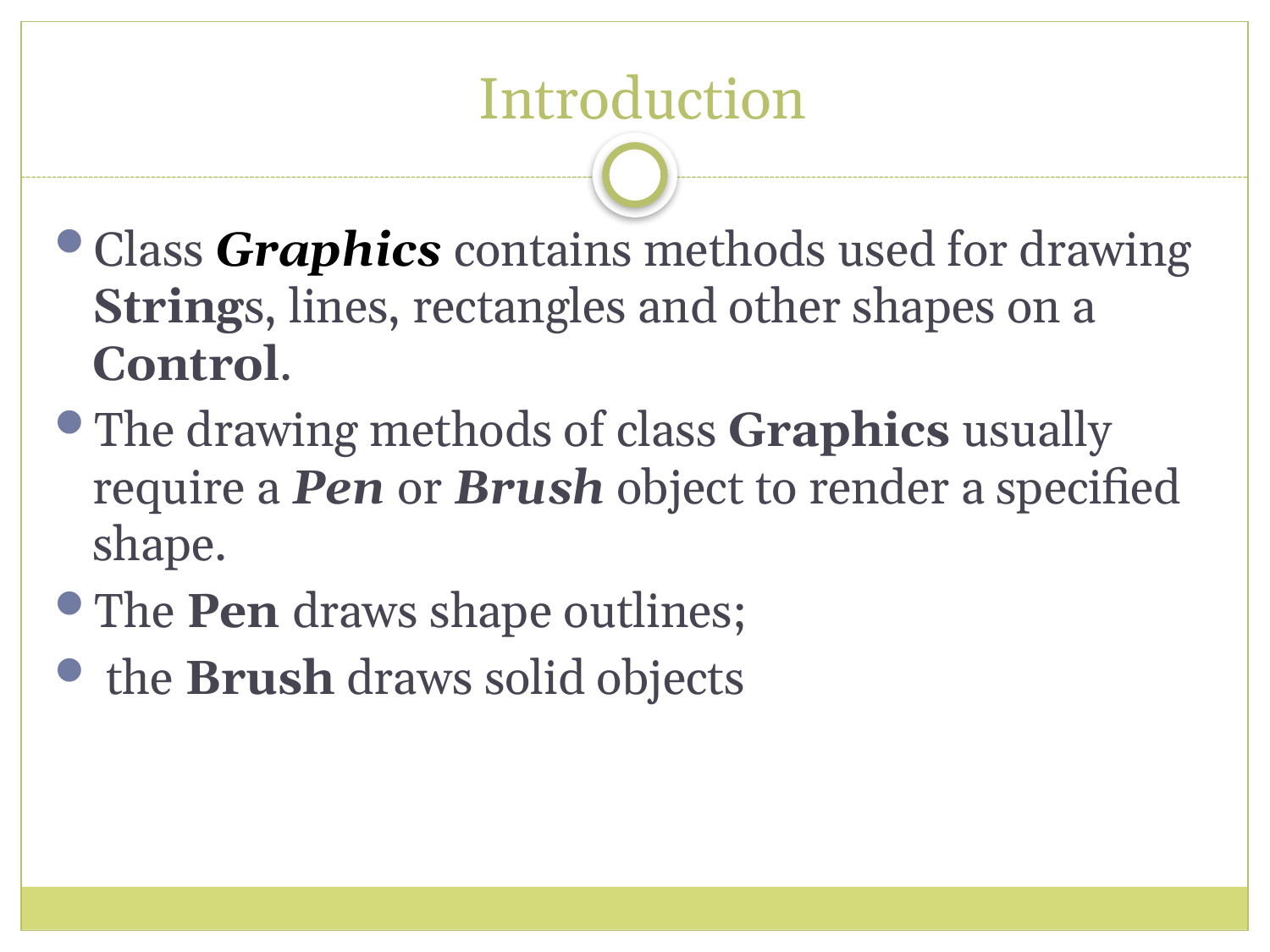

# Introduction
Class Graphics contains methods used for drawing Strings, lines, rectangles and other shapes on a Control.
The drawing methods of class Graphics usually require a Pen or Brush object to render a specified shape.
The Pen draws shape outlines;
 the Brush draws solid objects